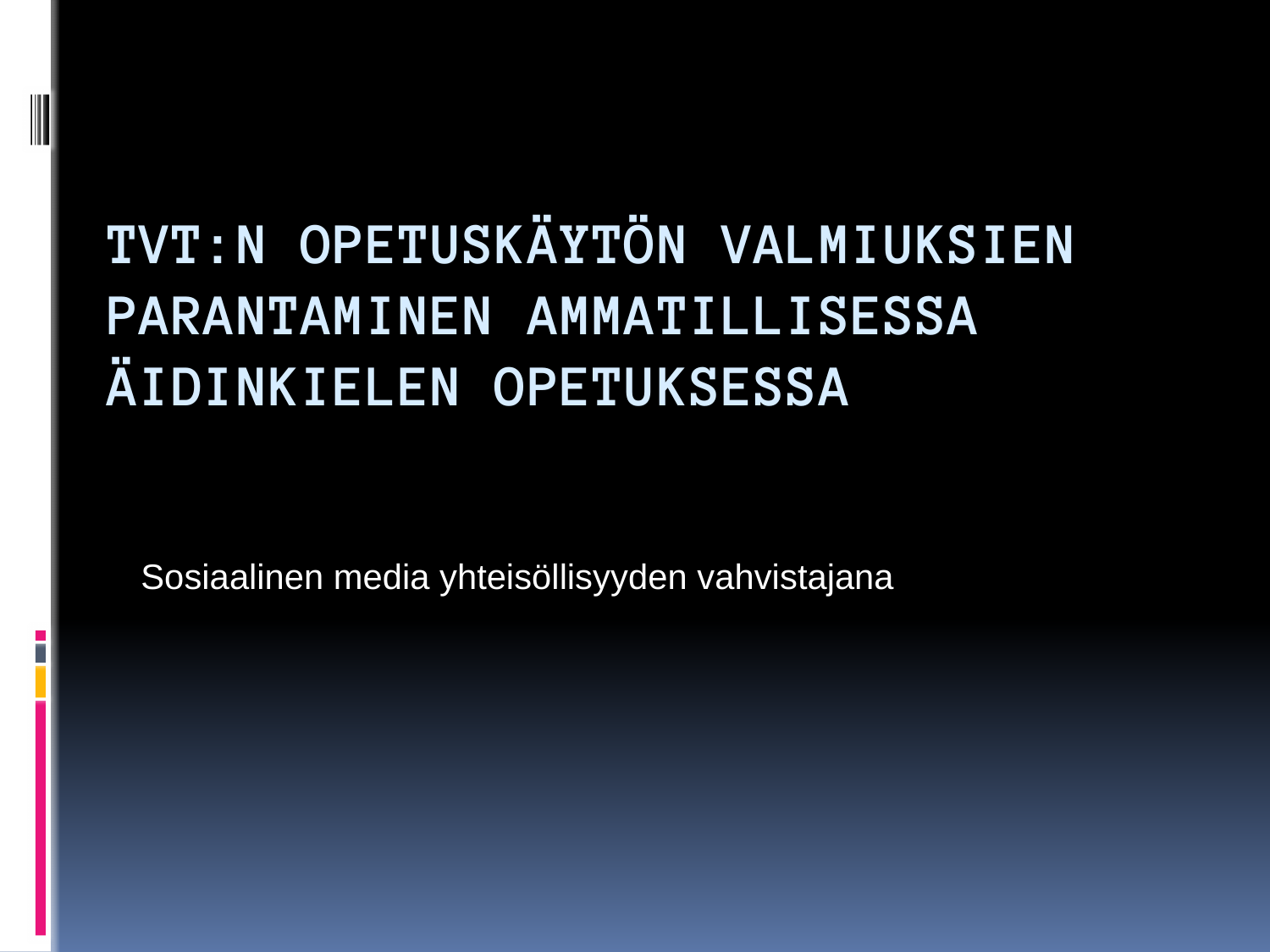

# Tvt:n opetuskäytön valmiuksien parantaminen ammatillisessa äidinkielen opetuksessa
Sosiaalinen media yhteisöllisyyden vahvistajana